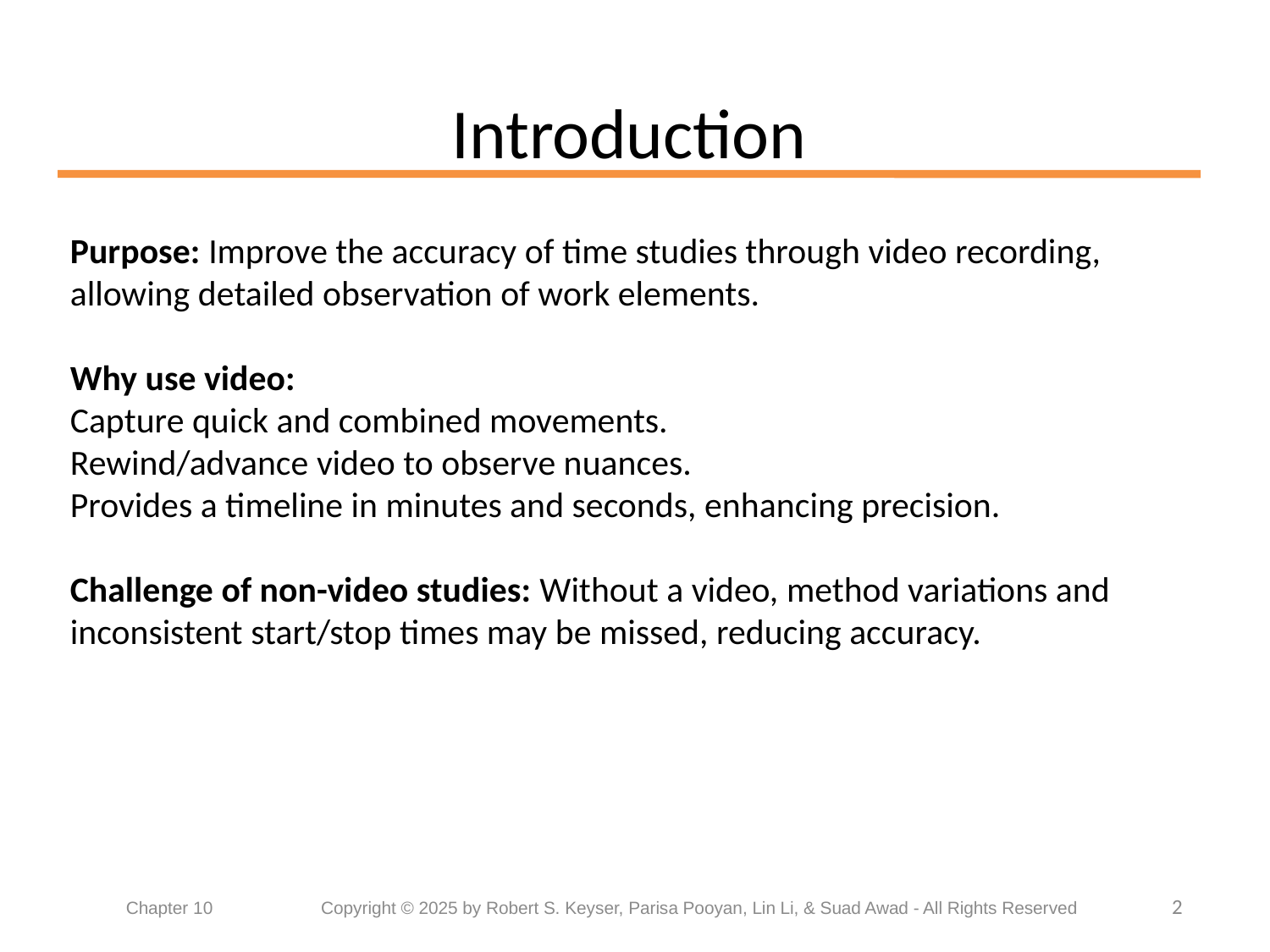

# Introduction

Purpose: Improve the accuracy of time studies through video recording, allowing detailed observation of work elements.

Why use video:
Capture quick and combined movements.
Rewind/advance video to observe nuances.
Provides a timeline in minutes and seconds, enhancing precision.

Challenge of non-video studies: Without a video, method variations and inconsistent start/stop times may be missed, reducing accuracy.
2
Chapter 10	              Copyright © 2025 by Robert S. Keyser, Parisa Pooyan, Lin Li, & Suad Awad - All Rights Reserved